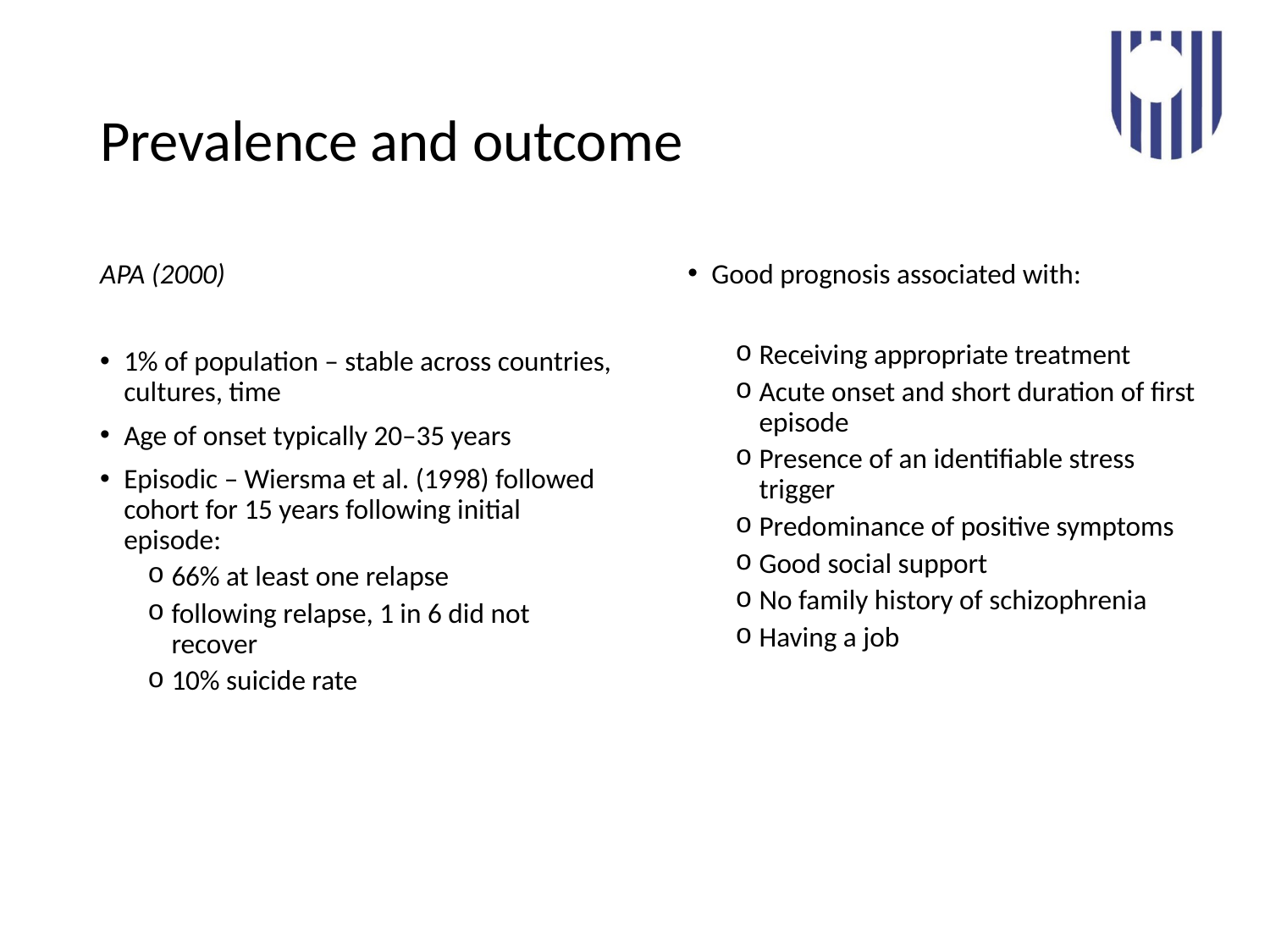

# Prevalence and outcome

Good prognosis associated with:

Receiving appropriate treatment
Acute onset and short duration of first episode
Presence of an identifiable stress trigger
Predominance of positive symptoms
Good social support
No family history of schizophrenia
Having a job
APA (2000)

1% of population – stable across countries, cultures, time
Age of onset typically 20–35 years
Episodic – Wiersma et al. (1998) followed cohort for 15 years following initial episode:
66% at least one relapse
following relapse, 1 in 6 did not recover
10% suicide rate